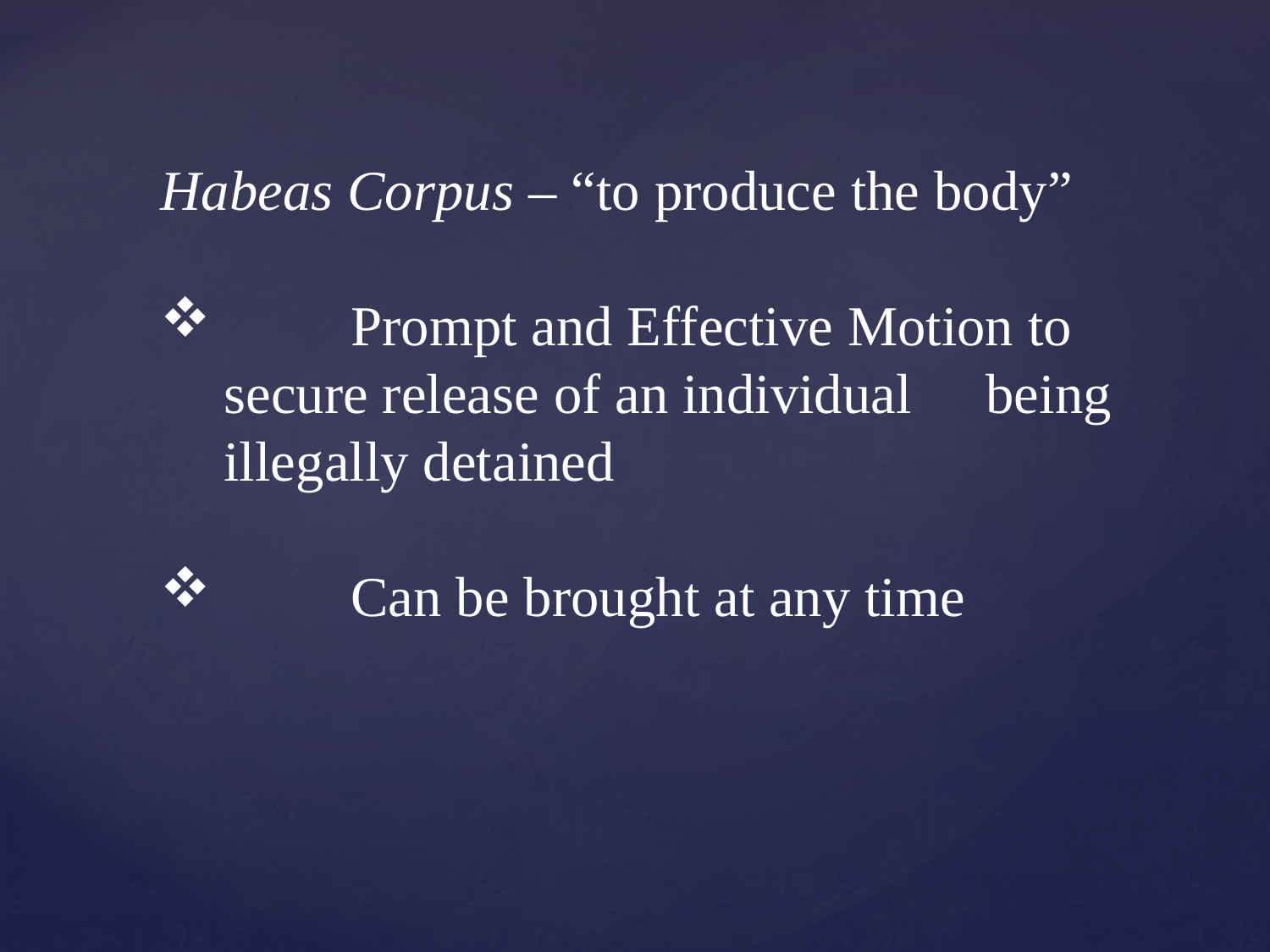

Habeas Corpus – “to produce the body”

	Prompt and Effective Motion to 	secure release of an individual 	being illegally detained

	Can be brought at any time